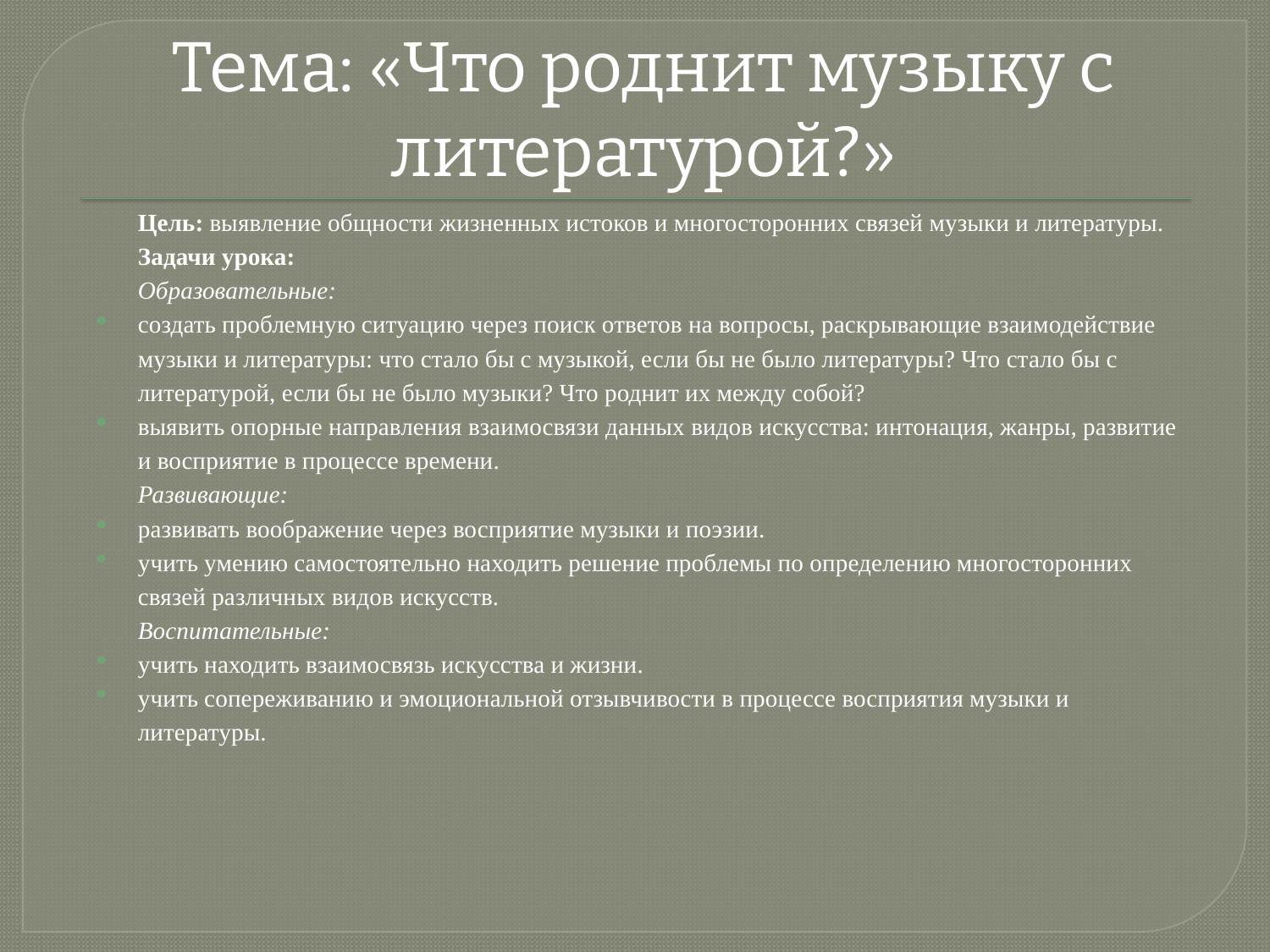

# Тема: «Что роднит музыку с литературой?»
Цель: выявление общности жизненных истоков и многосторонних связей музыки и литературы.
Задачи урока:
Образовательные:
создать проблемную ситуацию через поиск ответов на вопросы, раскрывающие взаимодействие музыки и литературы: что стало бы с музыкой, если бы не было литературы? Что стало бы с литературой, если бы не было музыки? Что роднит их между собой?
выявить опорные направления взаимосвязи данных видов искусства: интонация, жанры, развитие и восприятие в процессе времени.
Развивающие:
развивать воображение через восприятие музыки и поэзии.
учить умению самостоятельно находить решение проблемы по определению многосторонних связей различных видов искусств.
Воспитательные:
учить находить взаимосвязь искусства и жизни.
учить сопереживанию и эмоциональной отзывчивости в процессе восприятия музыки и литературы.